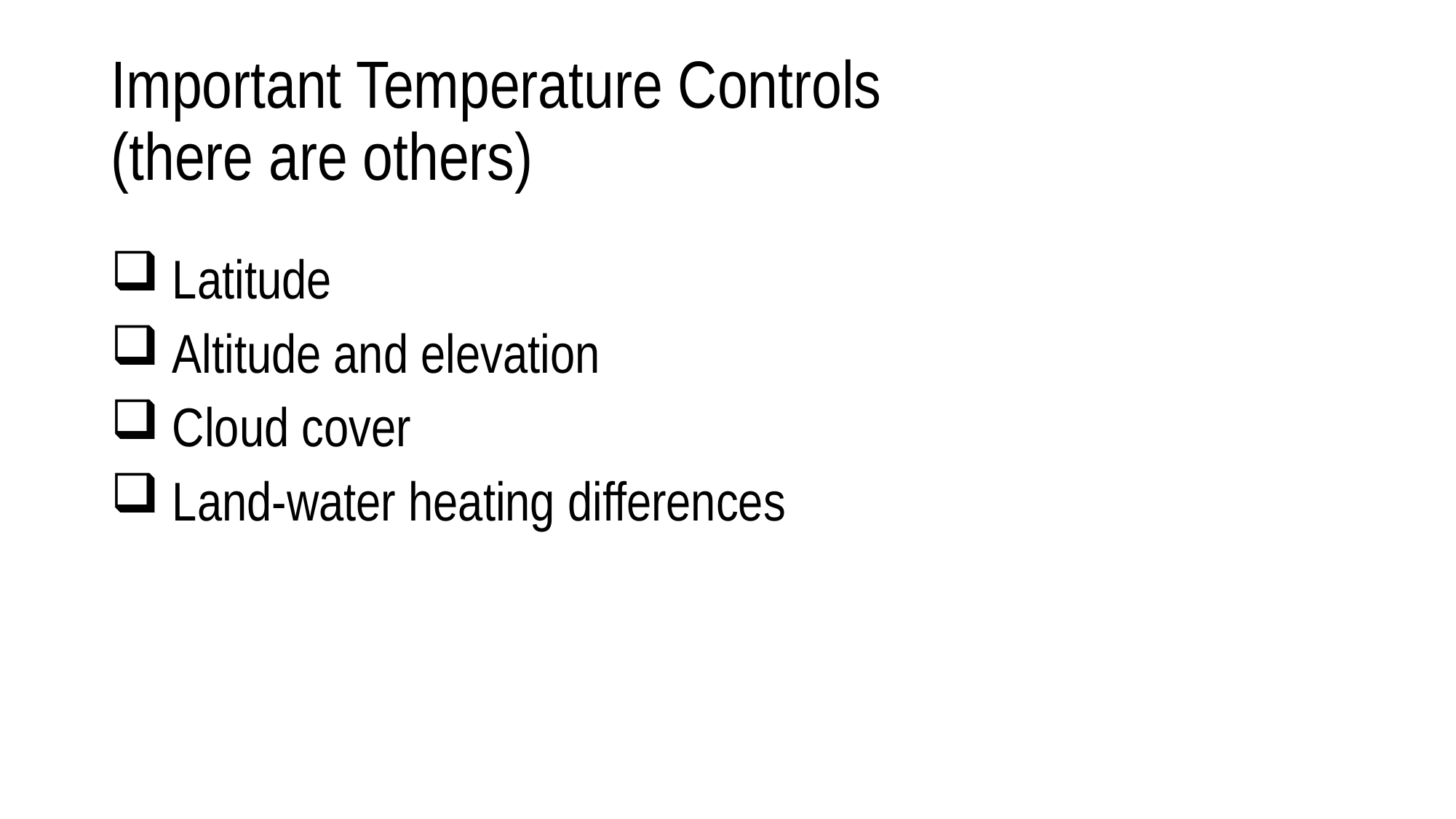

# Important Temperature Controls (there are others)
 Latitude
 Altitude and elevation
 Cloud cover
 Land-water heating differences